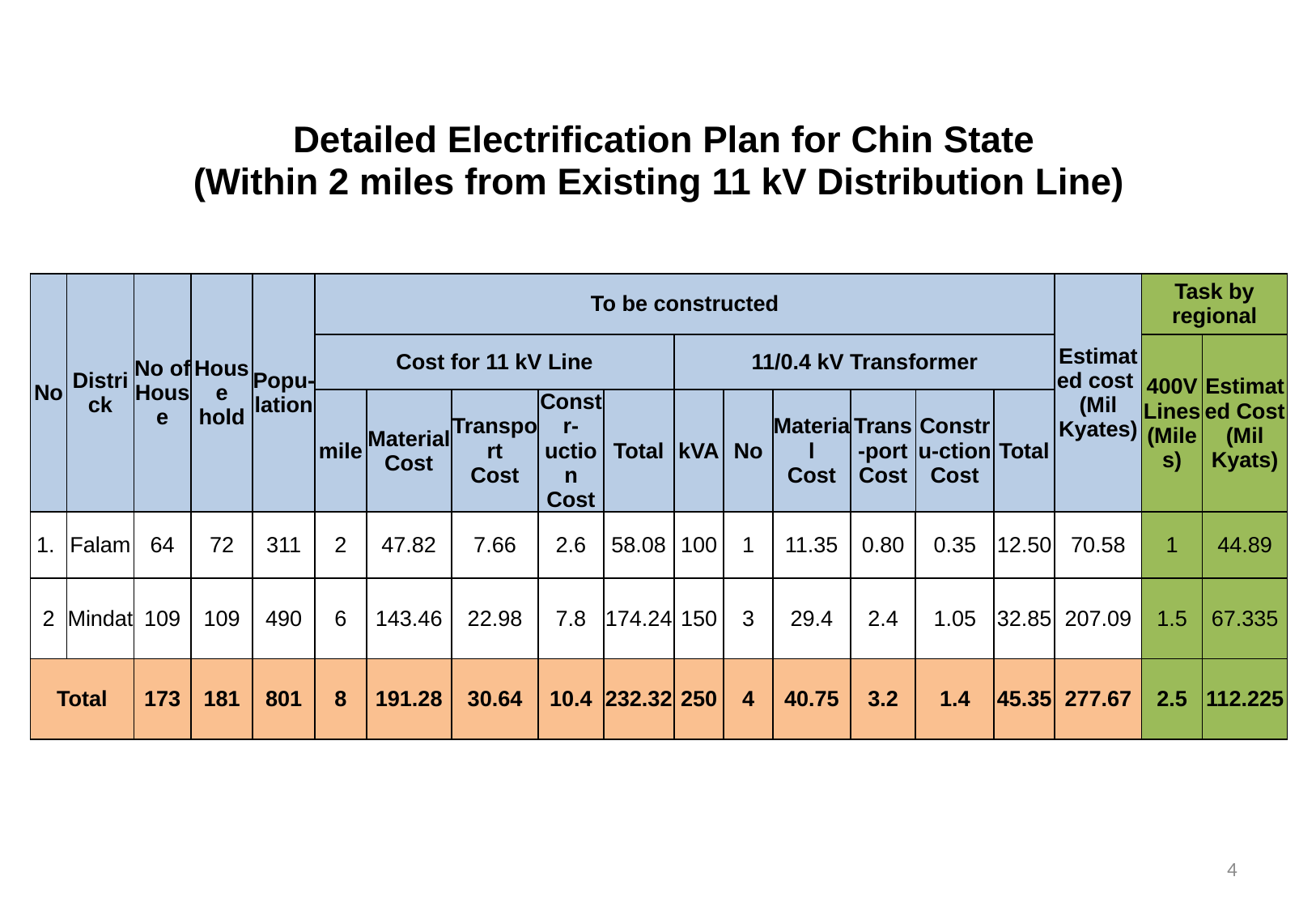

| Detailed Electrification Plan for Chin State (Within 2 miles from Existing 11 kV Distribution Line) |  |  |  |  |  |  |  |  |  |  |  |  |  |  |  |  |  |  |  |  |  |  |  |  |
| --- | --- | --- | --- | --- | --- | --- | --- | --- | --- | --- | --- | --- | --- | --- | --- | --- | --- | --- | --- | --- | --- | --- | --- | --- |
|  |  |  |  |  |  |  |  |  |  |  |  |  |  |  |  |  |  |  |  |  |  |  |  |  |
| No | Districk | No of House | House hold | Popu- lation | To be constructed |  |  |  |  |  |  |  |  |  |  |  |  |  |  |  |  | Estimated cost (Mil Kyates) | Task by regional |  |
|  |  |  |  |  | Cost for 11 kV Line |  |  |  |  |  |  | 11/0.4 kV Transformer |  |  |  |  |  |  |  |  |  |  | 400V Lines (Miles) | Estimated Cost (Mil Kyats) |
|  |  |  |  |  | mile | Material Cost | Transport Cost |  | Constr-uction Cost |  | Total | kVA | No |  | Material Cost |  | Trans-port Cost |  | Constru-ction Cost |  | Total |  |  |  |
| 1. | Falam | 64 | 72 | 311 | 2 | 47.82 | 7.66 |  | 2.6 |  | 58.08 | 100 | 1 |  | 11.35 |  | 0.80 |  | 0.35 |  | 12.50 | 70.58 | 1 | 44.89 |
| 2 | Mindat | 109 | 109 | 490 | 6 | 143.46 | 22.98 |  | 7.8 |  | 174.24 | 150 | 3 |  | 29.4 |  | 2.4 |  | 1.05 |  | 32.85 | 207.09 | 1.5 | 67.335 |
| Total |  | 173 | 181 | 801 | 8 | 191.28 | 30.64 |  | 10.4 |  | 232.32 | 250 | 4 |  | 40.75 |  | 3.2 |  | 1.4 |  | 45.35 | 277.67 | 2.5 | 112.225 |
4